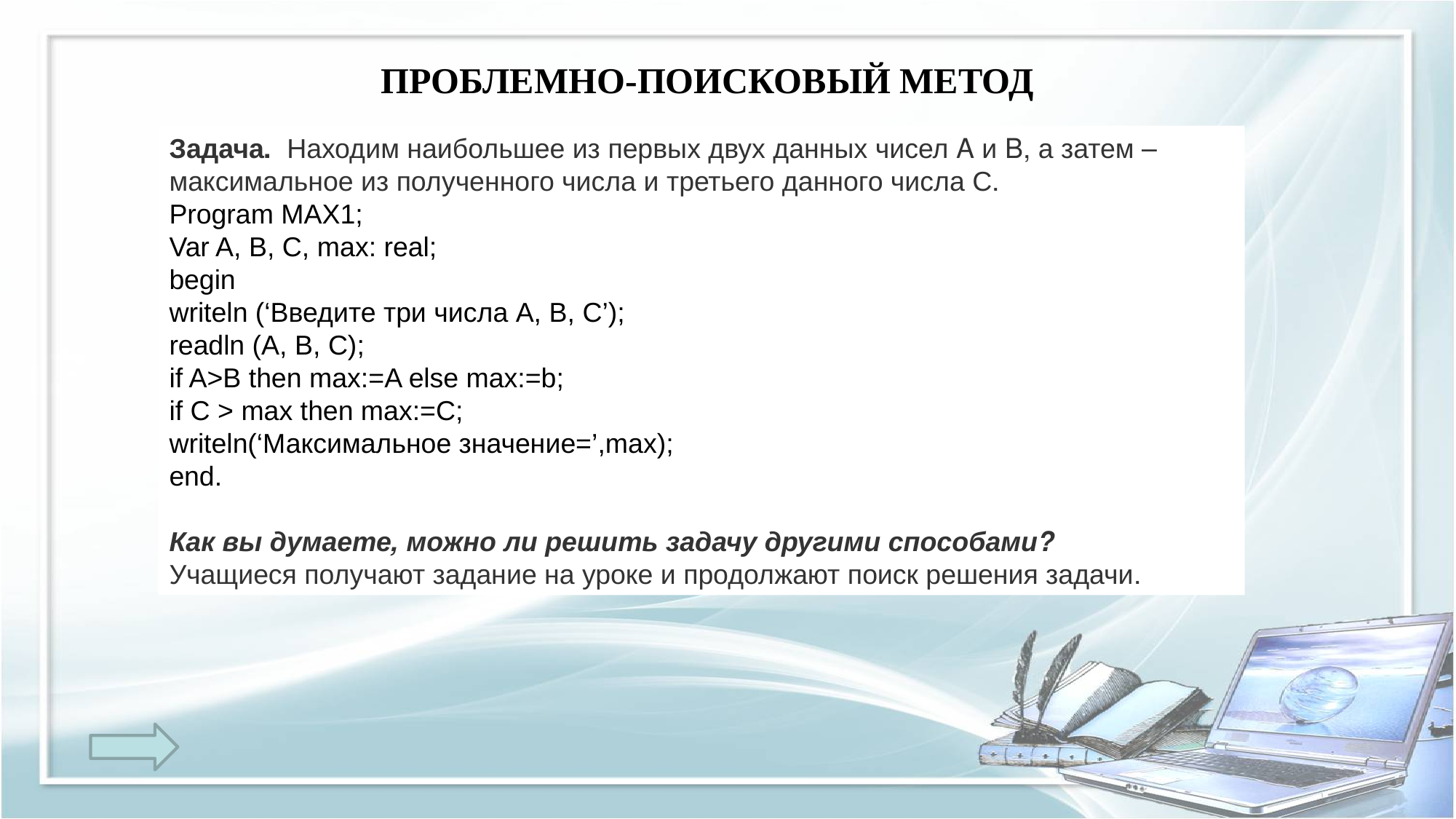

ПРОБЛЕМНО-ПОИСКОВЫЙ МЕТОД
Задача.  Находим наибольшее из первых двух данных чисел A и B, а затем – максимальное из полученного числа и третьего данного числа С.
Program MAX1;
Var A, B, C, max: real;
begin
writeln (‘Введите три числа A, B, C’);
readln (A, B, С);
if A>B then max:=A else max:=b;
if C > max then max:=C;
writeln(‘Максимальное значение=’,max);
end.

Как вы думаете, можно ли решить задачу другими способами?
Учащиеся получают задание на уроке и продолжают поиск решения задачи.